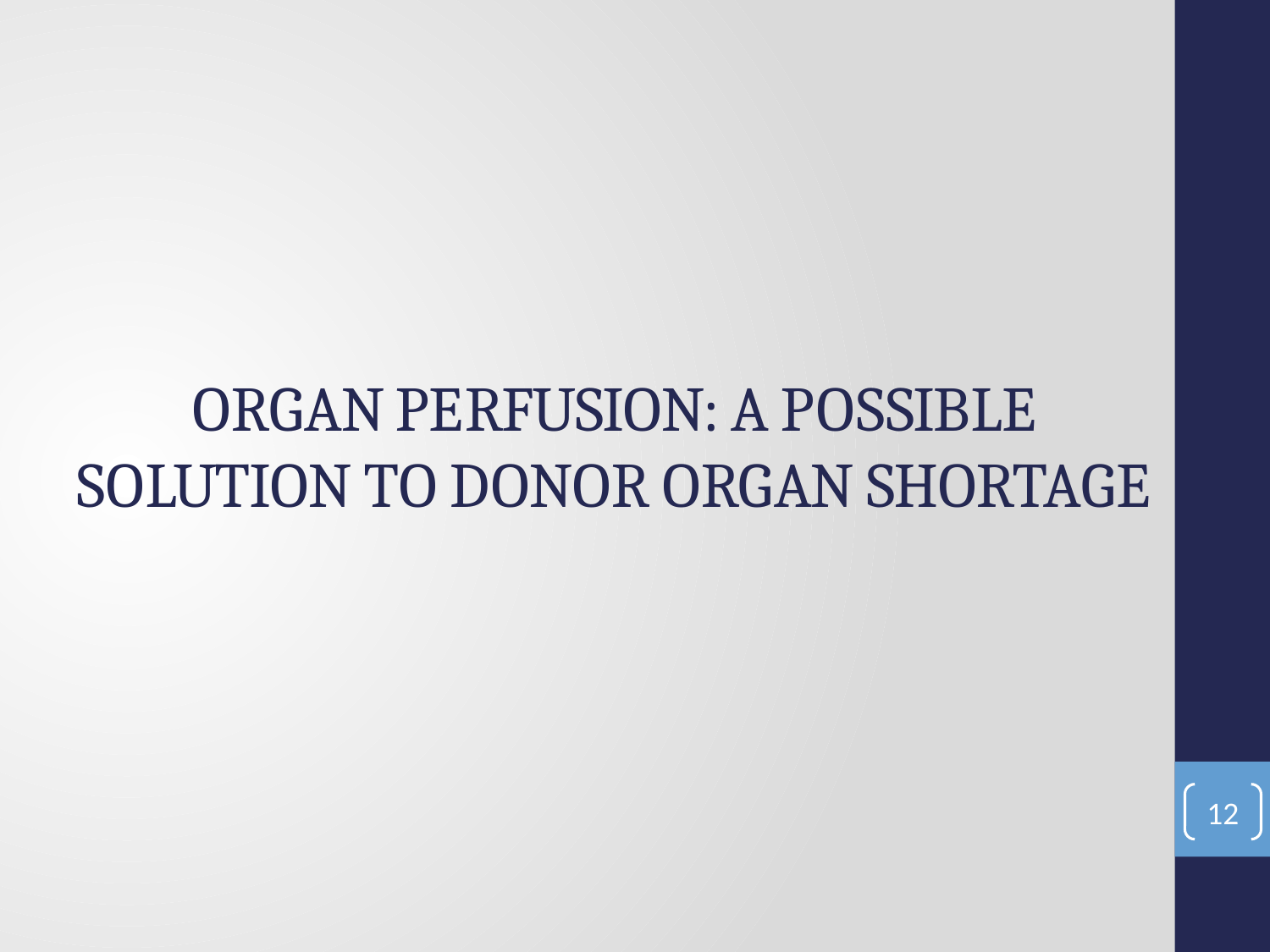

# Organ Perfusion: a POSSIBLE SOLUTION TO DONOR ORGAN SHORTAGE
12